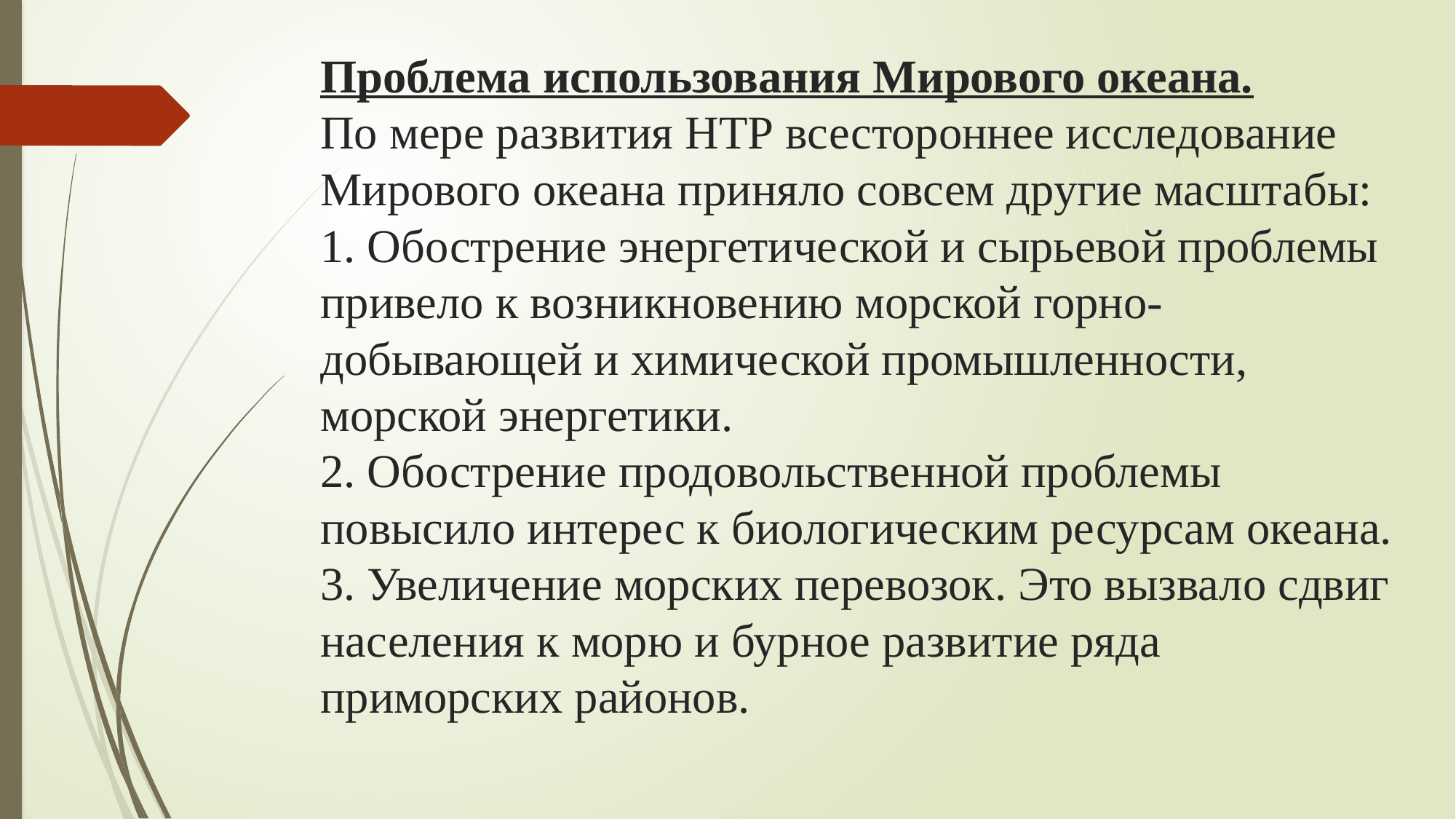

# Проблема использования Мирового океана. По мере развития НТР всестороннее исследование Мирового океана приняло совсем другие масштабы: 1. Обострение энергетической и сырьевой проблемы привело к возникновению морской горно-добывающей и химической промышленности, морской энергетики. 2. Обострение продовольственной проблемы повысило интерес к биологическим ресурсам океана. 3. Увеличение морских перевозок. Это вызвало сдвиг населения к морю и бурное развитие ряда приморских районов.